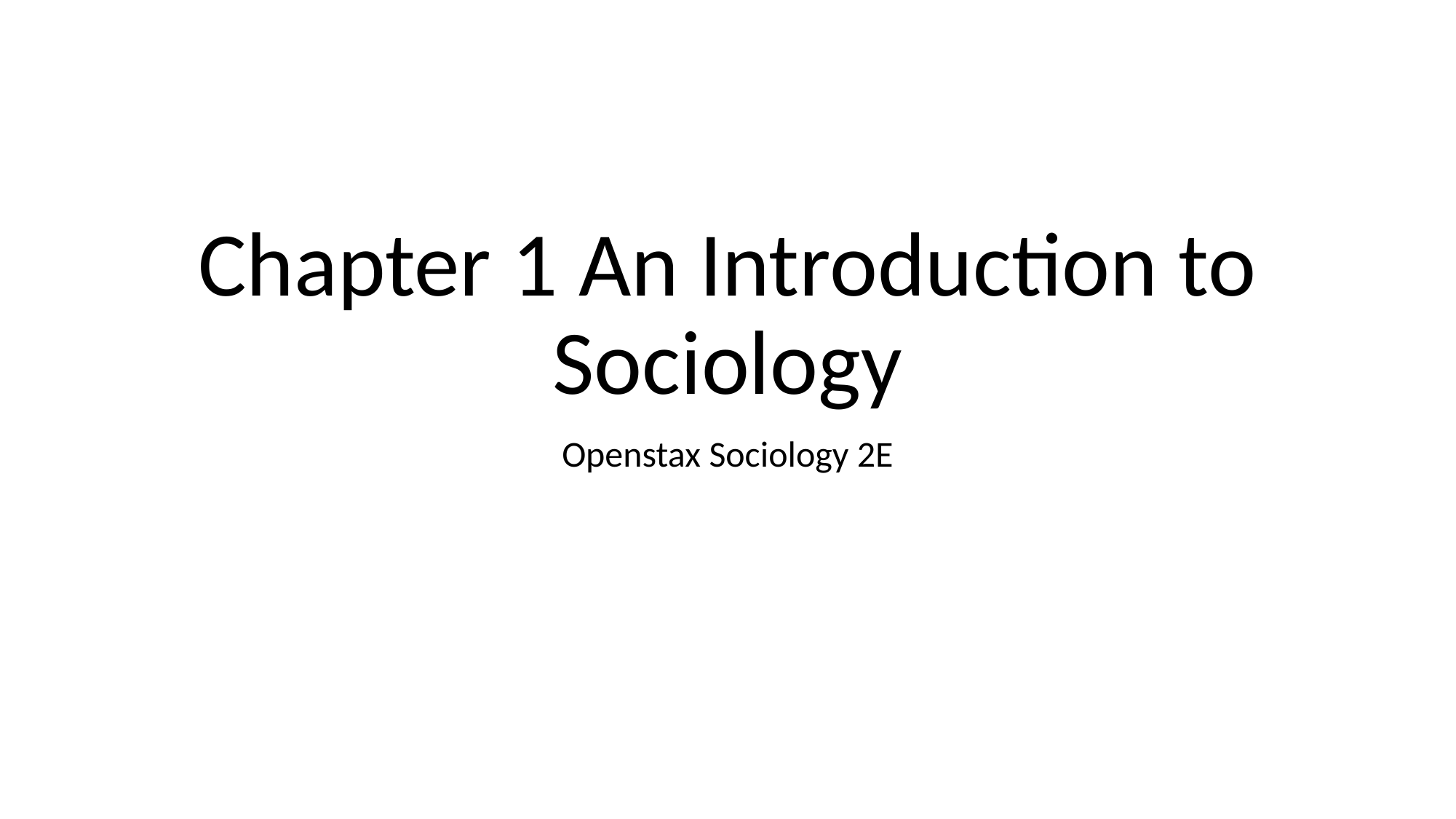

# Chapter 1 An Introduction to Sociology
Openstax Sociology 2E